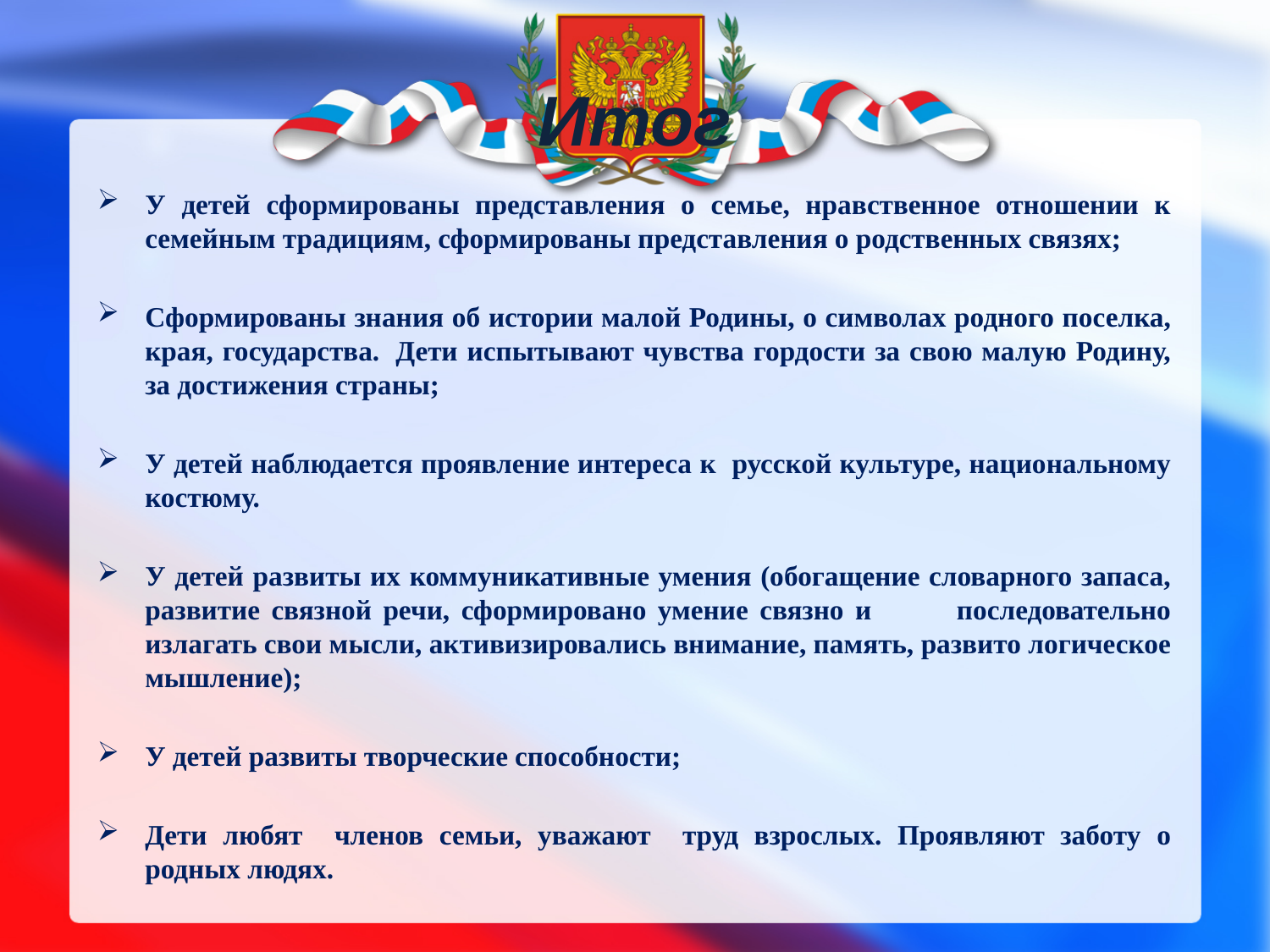

# Итог
У детей сформированы представления о семье, нравственное отношении к семейным традициям, сформированы представления о родственных связях;

Сформированы знания об истории малой Родины, о символах родного поселка, края, государства.  Дети испытывают чувства гордости за свою малую Родину, за достижения страны;

У детей наблюдается проявление интереса к  русской культуре, национальному костюму.

У детей развиты их коммуникативные умения (обогащение словарного запаса, развитие связной речи, сформировано умение связно и         последовательно излагать свои мысли, активизировались внимание, память, развито логическое мышление);

У детей развиты творческие способности;

Дети любят  членов семьи, уважают  труд взрослых. Проявляют заботу о родных людях.